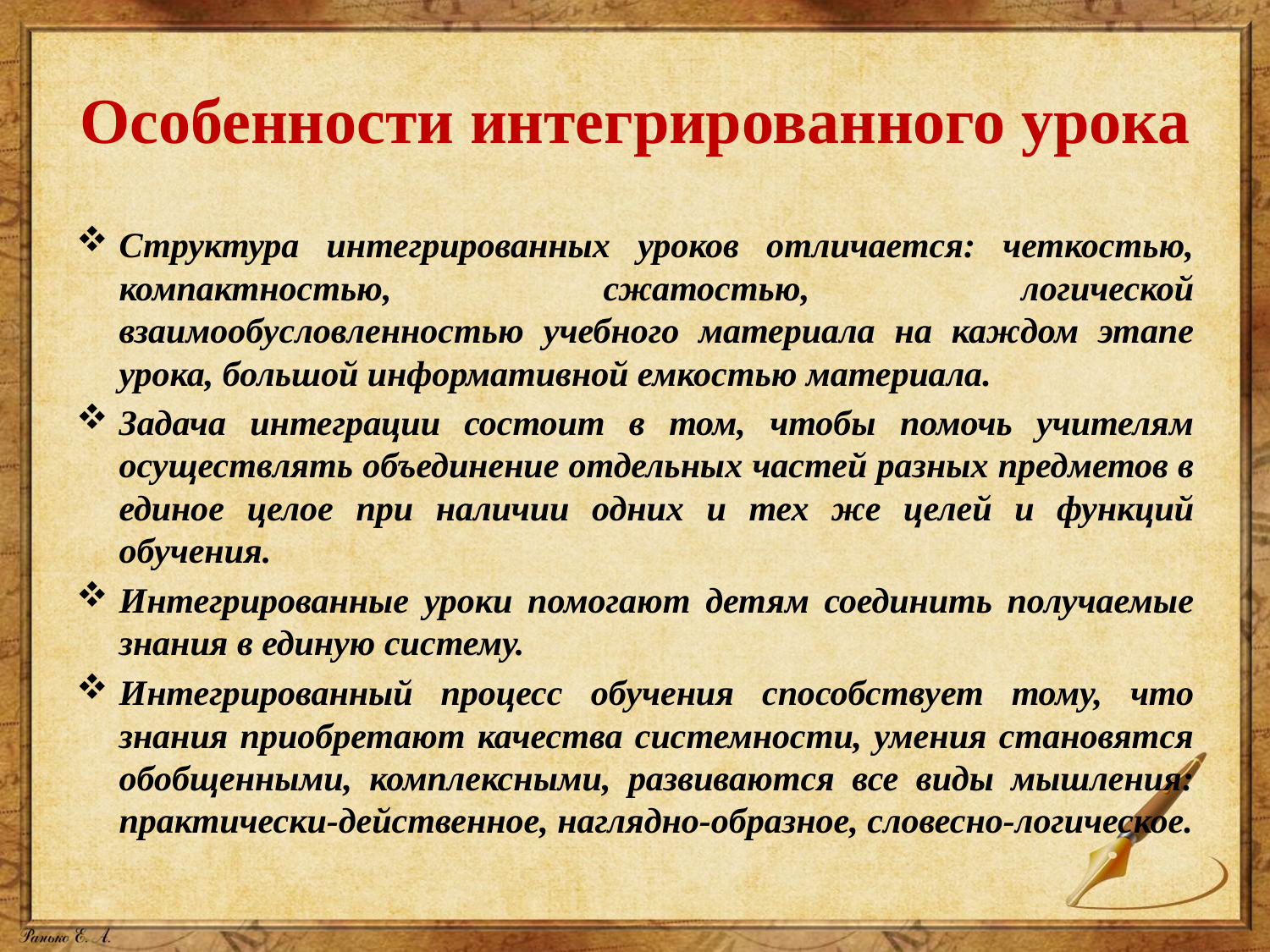

# Особенности интегрированного урока
Структура интегрированных уроков отличается: четкостью, компактностью, сжатостью, логической взаимообусловленностью учебного материала на каждом этапе урока, большой информативной емкостью материала.
Задача интеграции состоит в том, чтобы помочь учителям осуществлять объединение отдельных частей разных предметов в единое целое при наличии одних и тех же целей и функций обучения.
Интегрированные уроки помогают детям соединить получаемые знания в единую систему.
Интегрированный процесс обучения способствует тому, что знания приобретают качества системности, умения становятся обобщенными, комплексными, развиваются все виды мышления: практически-действенное, наглядно-образное, словесно-логическое.